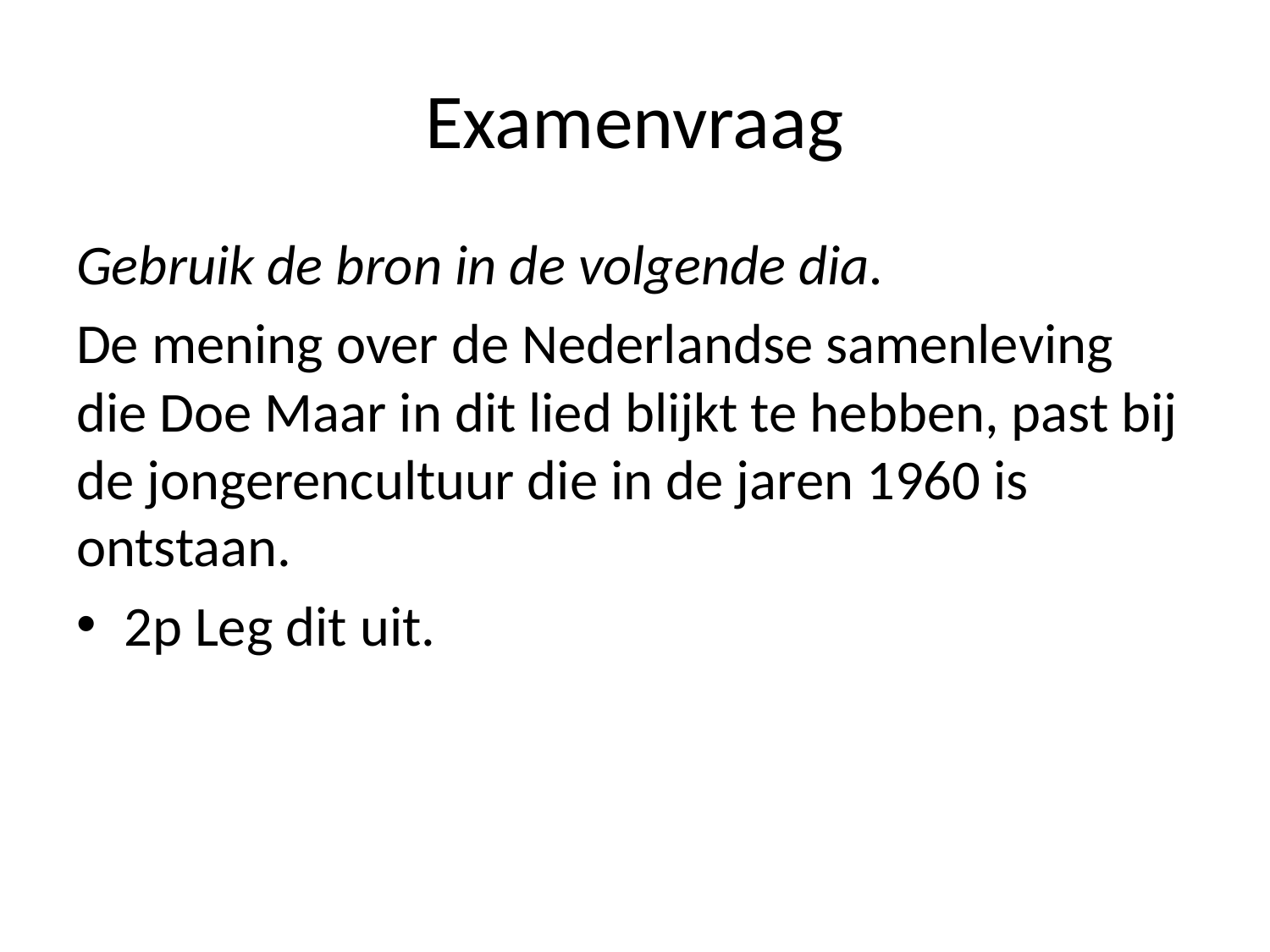

# Examenvraag
Gebruik de bron in de volgende dia.
De mening over de Nederlandse samenleving die Doe Maar in dit lied blijkt te hebben, past bij de jongerencultuur die in de jaren 1960 is ontstaan.
2p Leg dit uit.